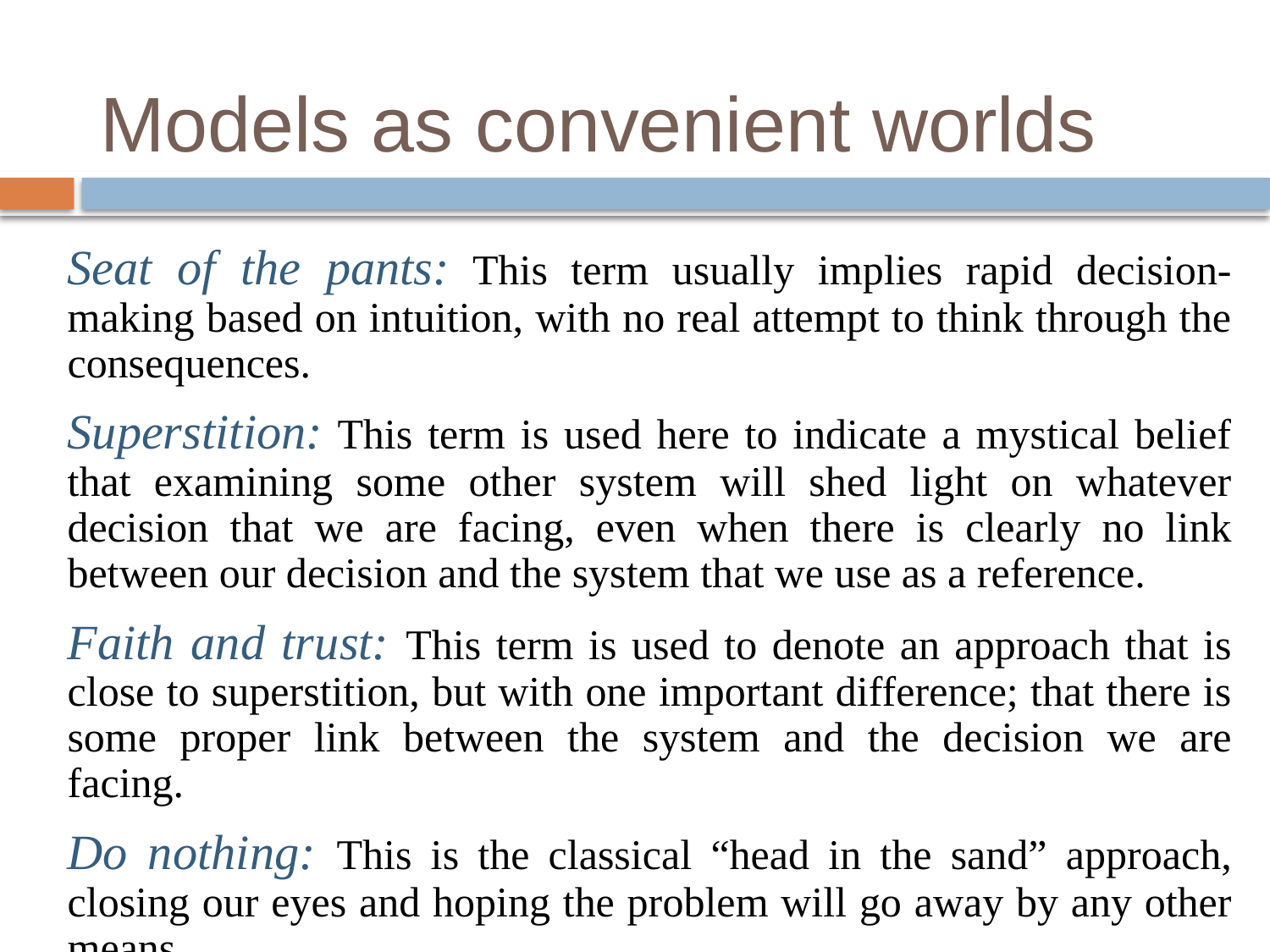

# Models as convenient worlds
Seat of the pants: This term usually implies rapid decision-making based on intuition, with no real attempt to think through the consequences.
Superstition: This term is used here to indicate a mystical belief that examining some other system will shed light on whatever decision that we are facing, even when there is clearly no link between our decision and the system that we use as a reference.
Faith and trust: This term is used to denote an approach that is close to superstition, but with one important difference; that there is some proper link between the system and the decision we are facing.
Do nothing: This is the classical “head in the sand” approach, closing our eyes and hoping the problem will go away by any other means.